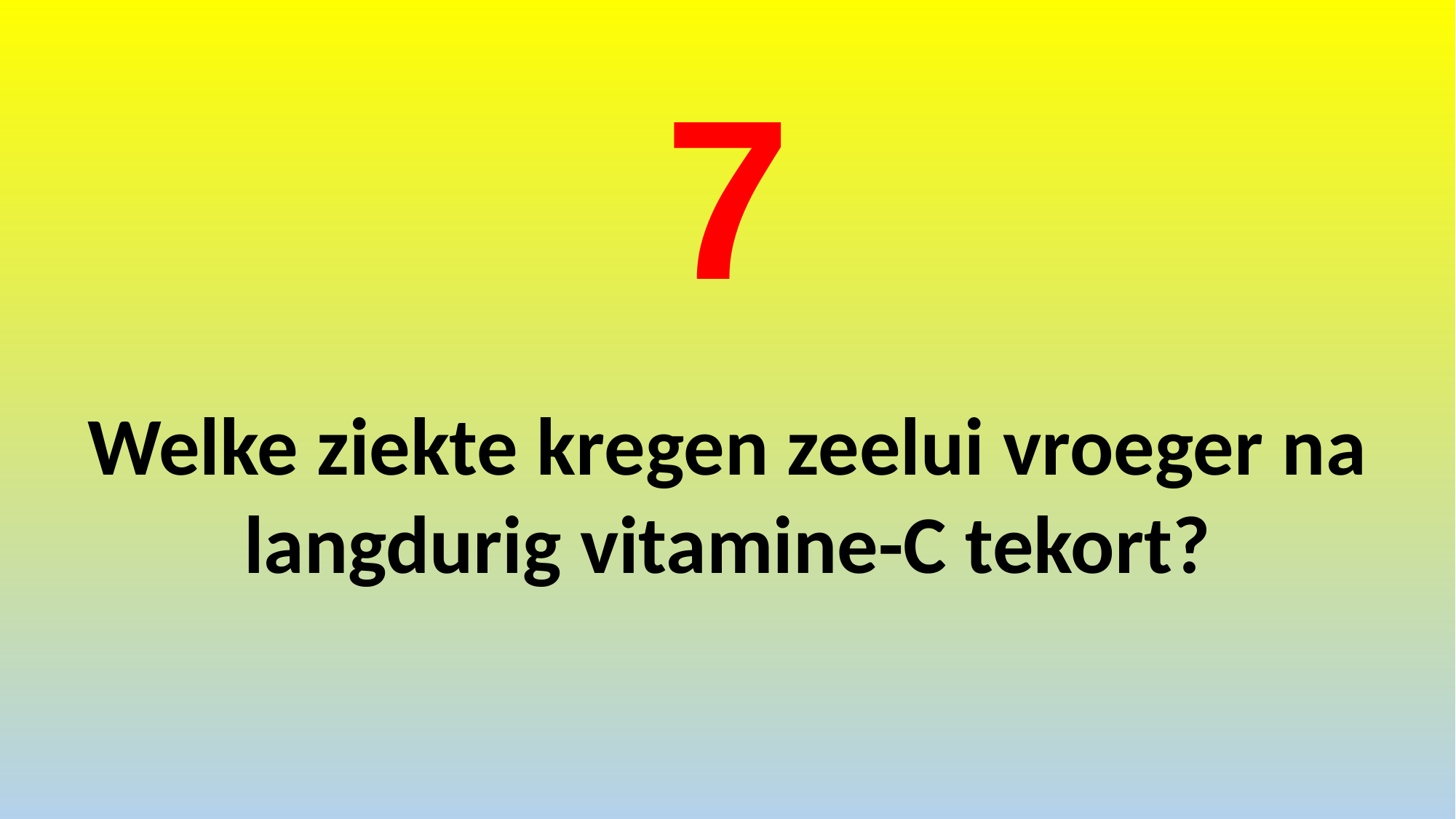

# 7
Welke ziekte kregen zeelui vroeger na langdurig vitamine-C tekort?